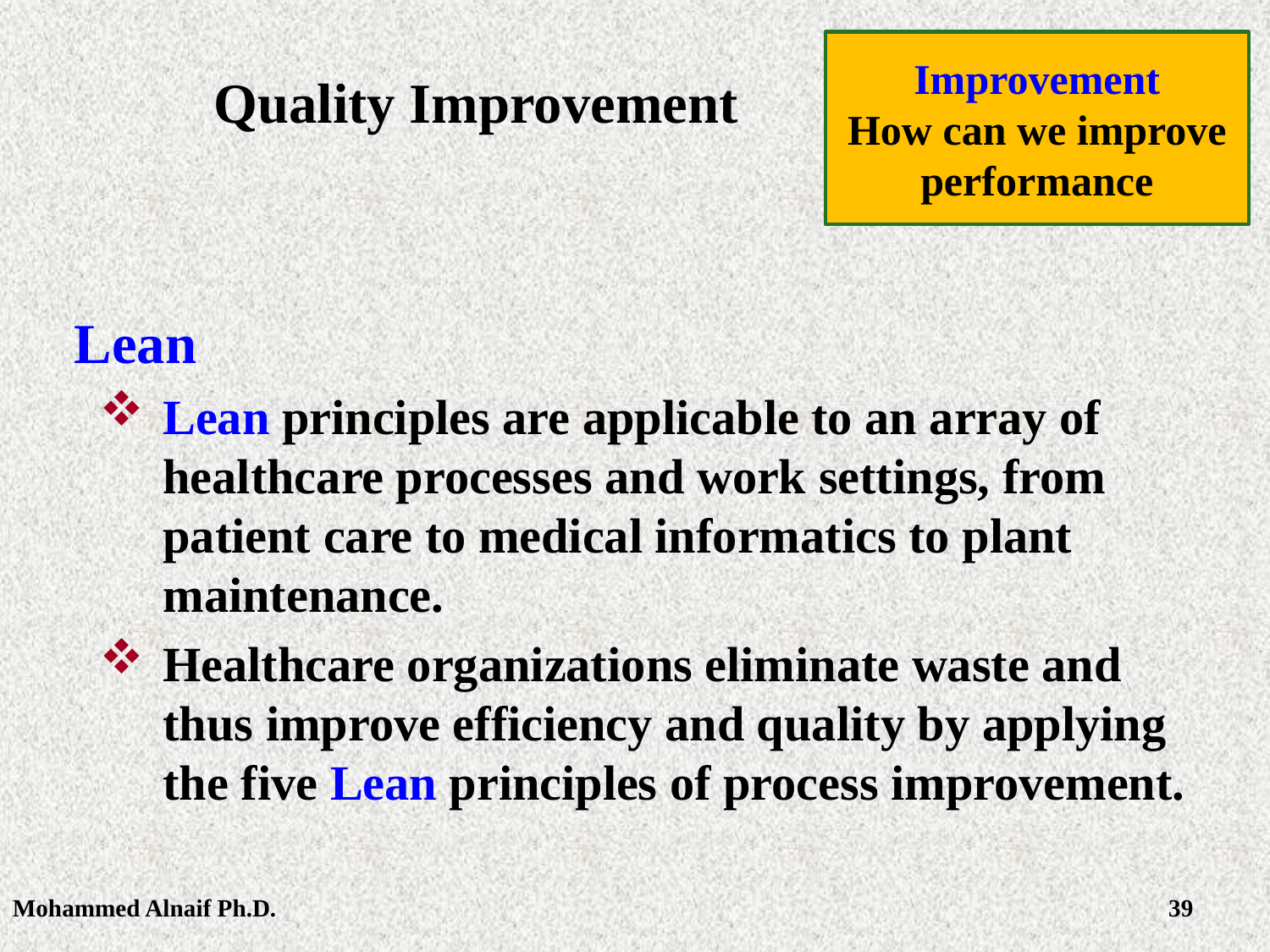

Improvement
How can we improve performance
# Quality Improvement
Lean
Lean principles are applicable to an array of healthcare processes and work settings, from patient care to medical informatics to plant maintenance.
Healthcare organizations eliminate waste and thus improve efficiency and quality by applying the five Lean principles of process improvement.
Mohammed Alnaif Ph.D.
2/28/2016
39